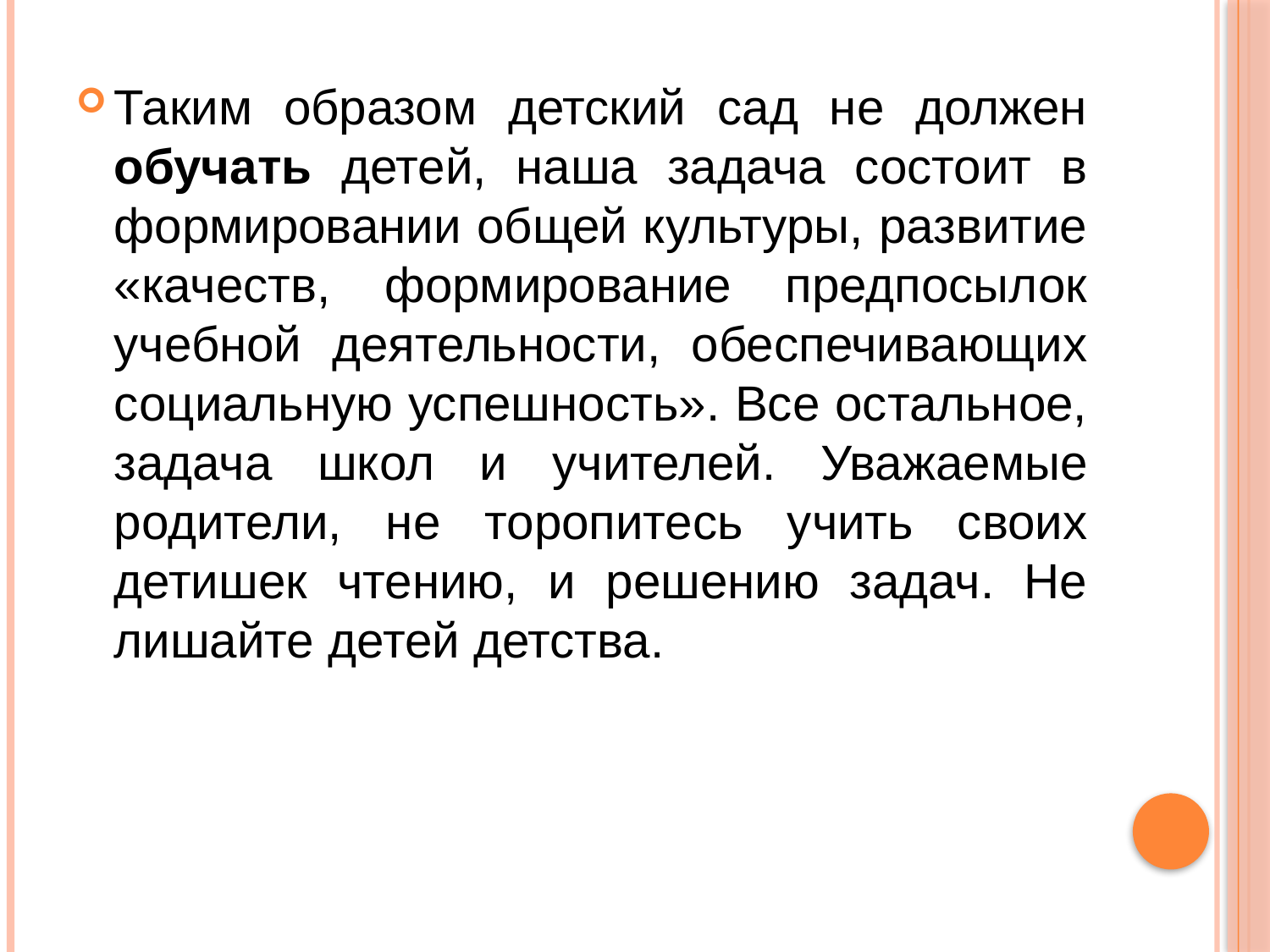

Таким образом детский сад не должен обучать детей, наша задача состоит в формировании общей культуры, развитие «качеств, формирование предпосылок учебной деятельности, обеспечивающих социальную успешность». Все остальное, задача школ и учителей. Уважаемые родители, не торопитесь учить своих детишек чтению, и решению задач. Не лишайте детей детства.